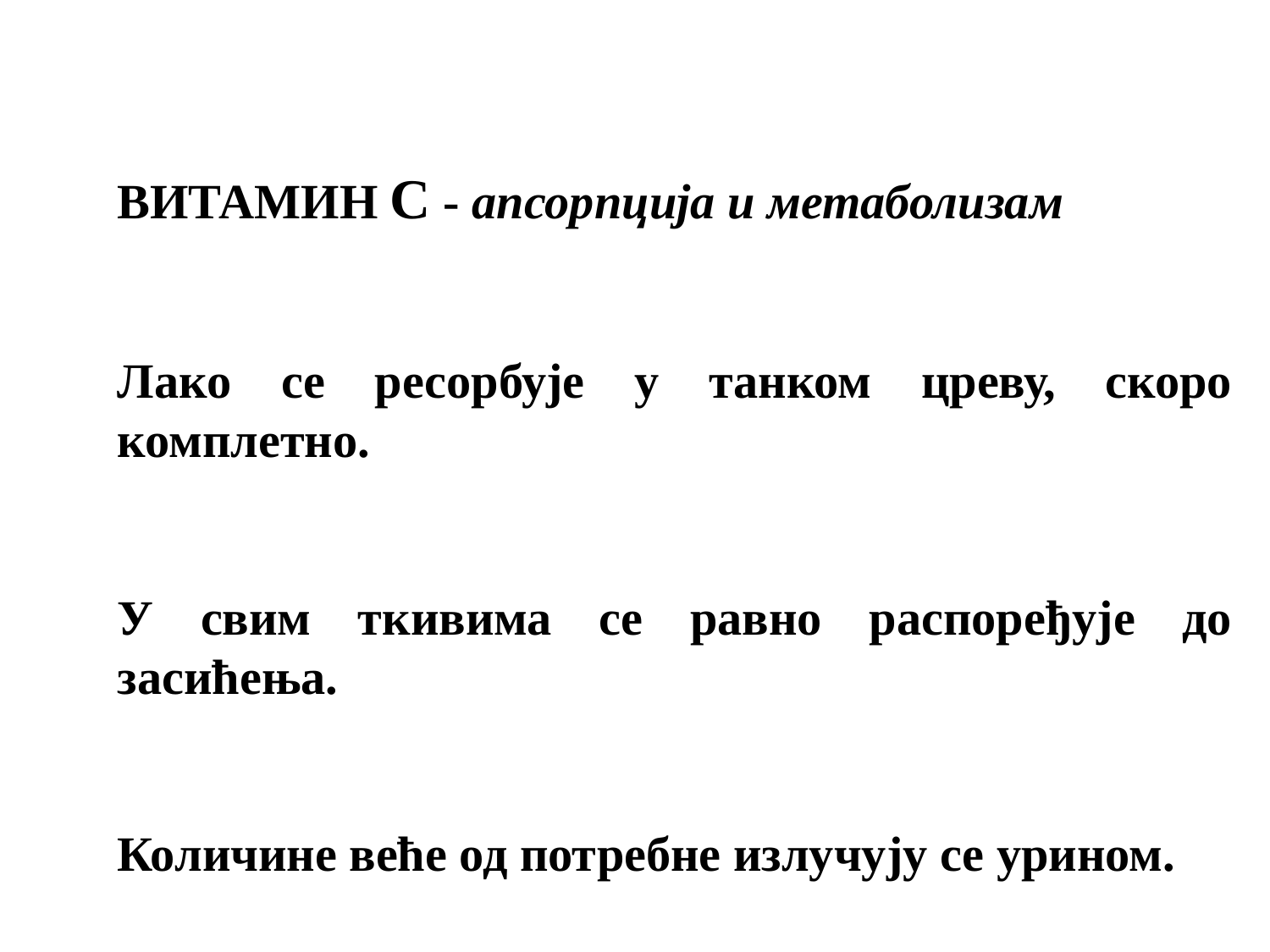

ВИТАМИН C - апсорпција и метаболизам

Лако се ресорбује у танком цреву, скоро комплетно.

У свим ткивима се равно распоређује до засићења.

Количине веће од потребне излучују се урином.